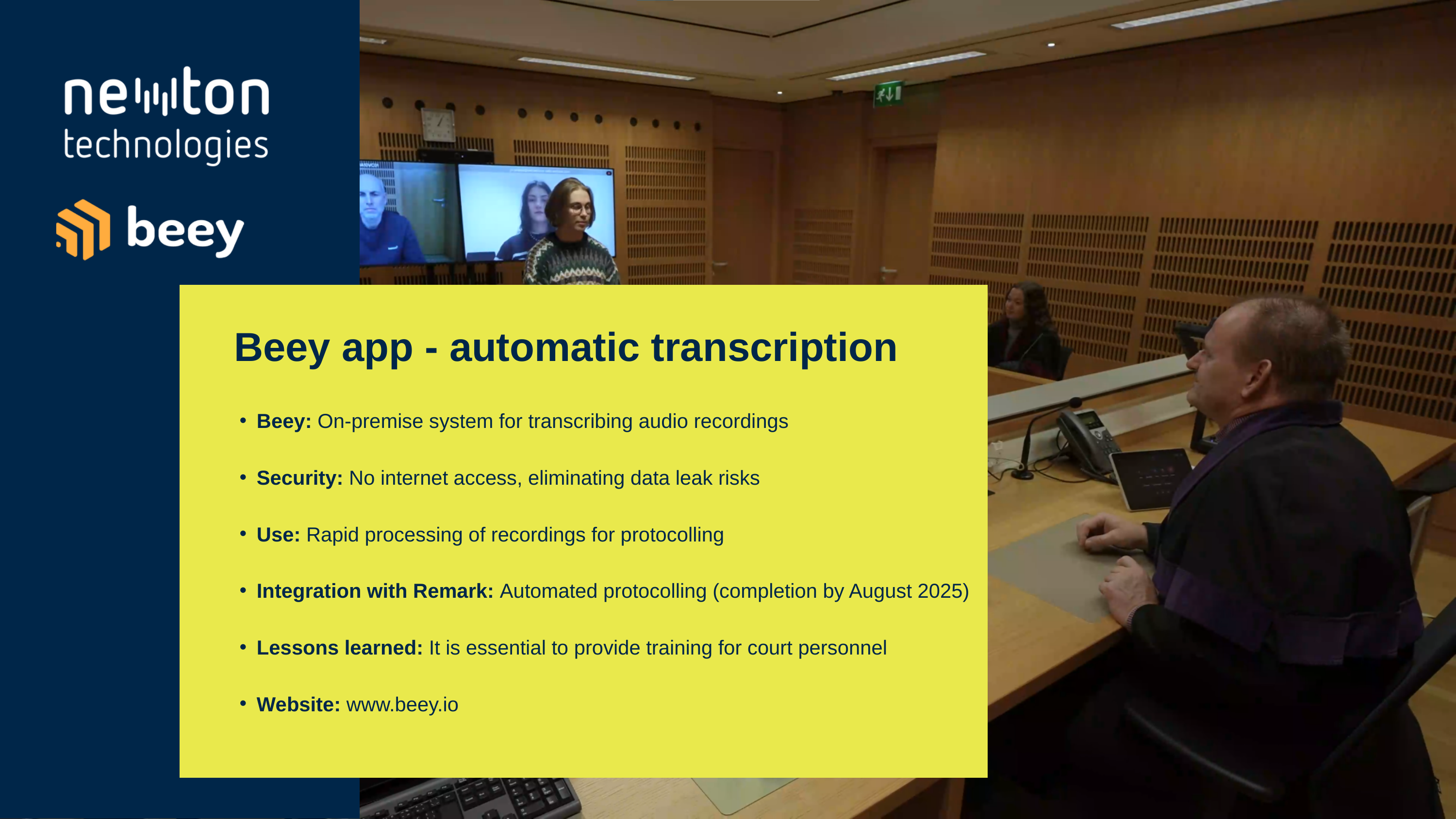

Beey app - automatic transcription
Beey: On-premise system for transcribing audio recordings

Security: No internet access, eliminating data leak risks

Use: Rapid processing of recordings for protocolling

Integration with Remark: Automated protocolling (completion by August 2025)

Lessons learned: It is essential to provide training for court personnel

Website: www.beey.io